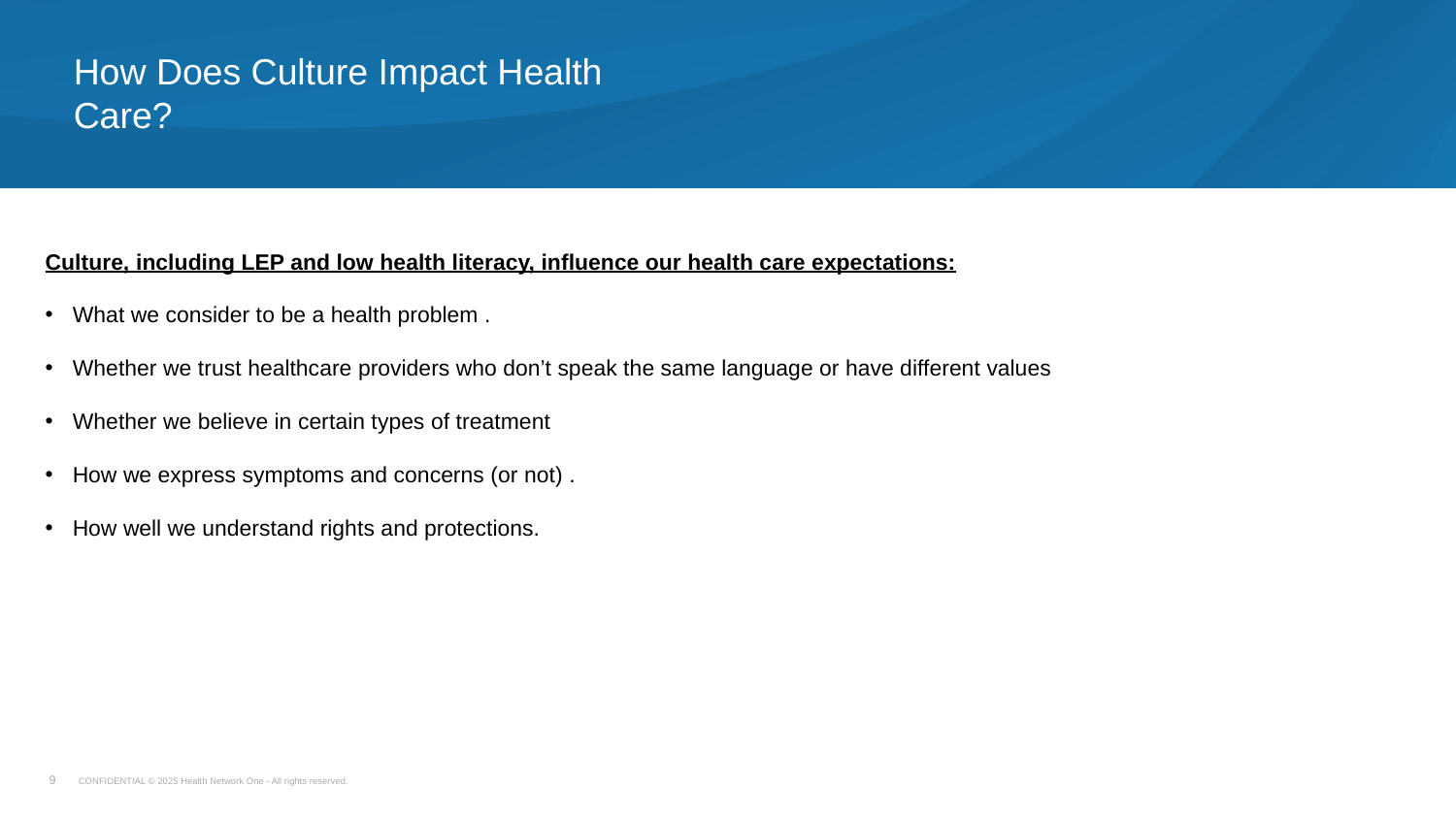

How Does Culture Impact Health Care?
Culture, including LEP and low health literacy, influence our health care expectations:

What we consider to be a health problem .

Whether we trust healthcare providers who don’t speak the same language or have different values

Whether we believe in certain types of treatment

How we express symptoms and concerns (or not) .

How well we understand rights and protections.
9